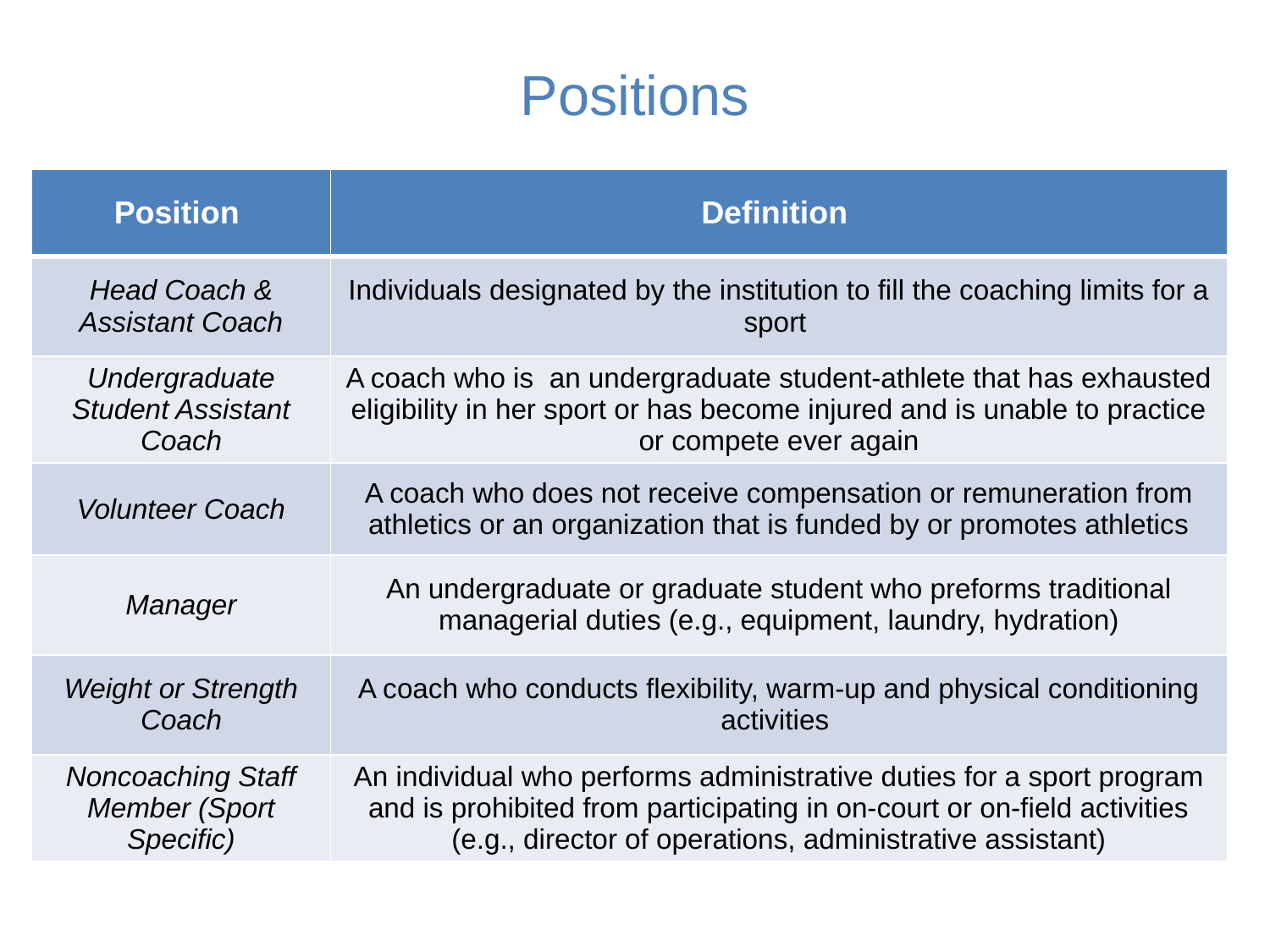

# Positions
| Position | Definition |
| --- | --- |
| Head Coach & Assistant Coach | Individuals designated by the institution to fill the coaching limits for a sport |
| Undergraduate Student Assistant Coach | A coach who is an undergraduate student-athlete that has exhausted eligibility in her sport or has become injured and is unable to practice or compete ever again |
| Volunteer Coach | A coach who does not receive compensation or remuneration from athletics or an organization that is funded by or promotes athletics |
| Manager | An undergraduate or graduate student who preforms traditional managerial duties (e.g., equipment, laundry, hydration) |
| Weight or Strength Coach | A coach who conducts flexibility, warm-up and physical conditioning activities |
| Noncoaching Staff Member (Sport Specific) | An individual who performs administrative duties for a sport program and is prohibited from participating in on-court or on-field activities (e.g., director of operations, administrative assistant) |